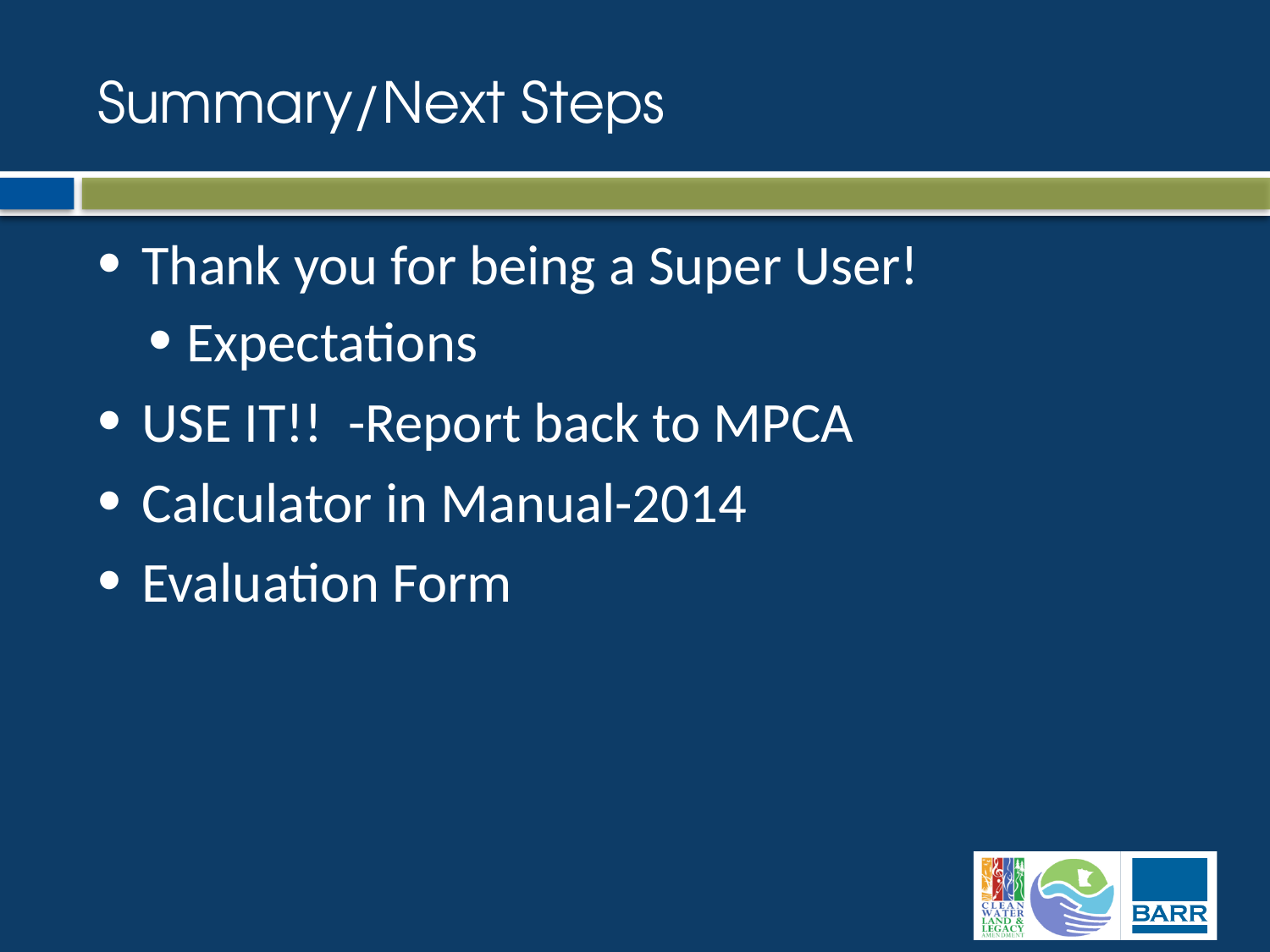

# Summary/Next Steps
Thank you for being a Super User!
Expectations
USE IT!!  -Report back to MPCA
Calculator in Manual-2014
Evaluation Form